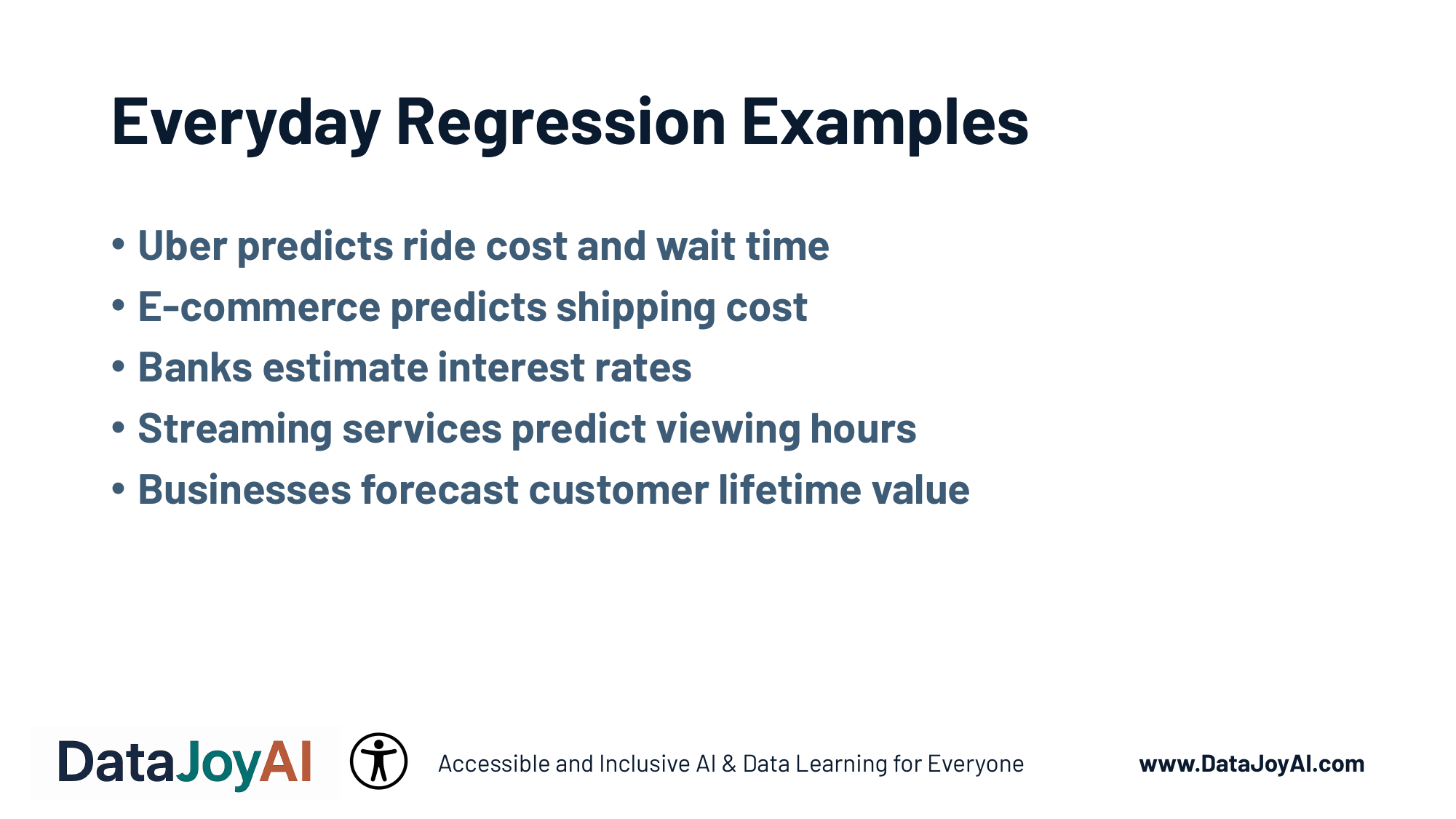

# Everyday Regression Examples
Uber predicts ride cost and wait time
E-commerce predicts shipping cost
Banks estimate interest rates
Streaming services predict viewing hours
Businesses forecast customer lifetime value